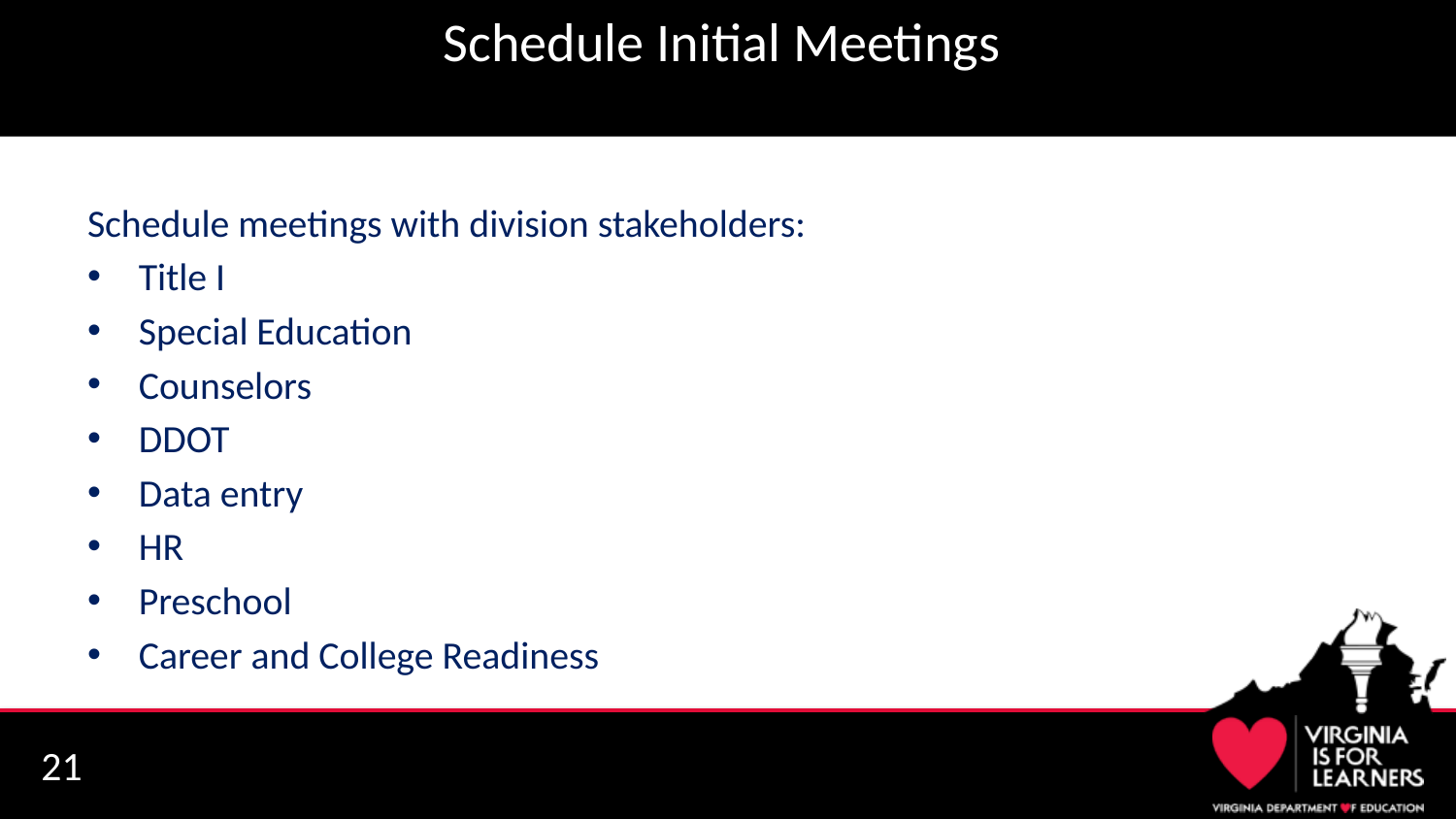

# Schedule Initial Meetings
Schedule meetings with division stakeholders:
Title I
Special Education
Counselors
DDOT
Data entry
HR
Preschool
Career and College Readiness